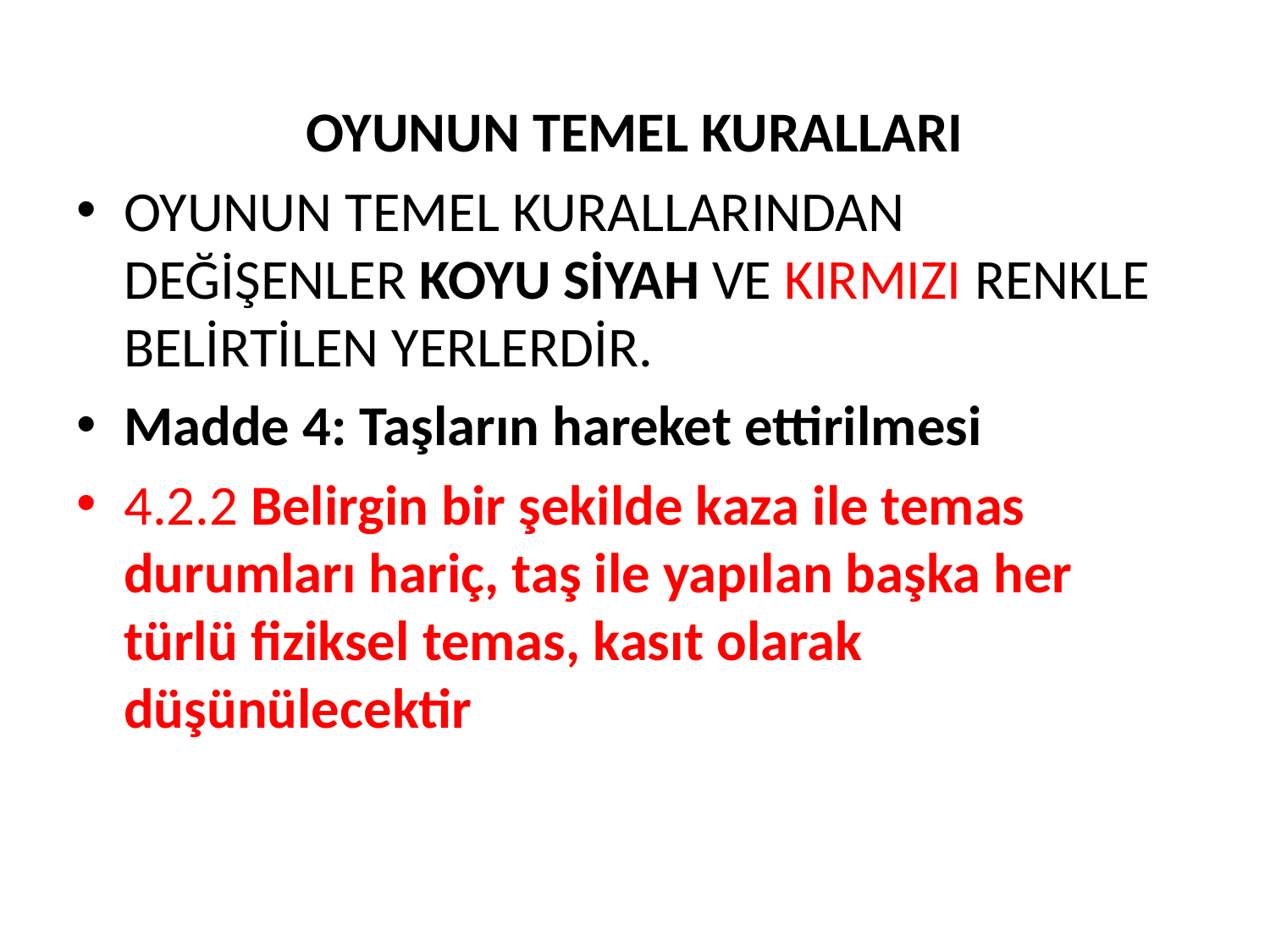

OYUNUN TEMEL KURALLARI
OYUNUN TEMEL KURALLARINDAN DEĞİŞENLER KOYU SİYAH VE KIRMIZI RENKLE BELİRTİLEN YERLERDİR.
Madde 4: Taşların hareket ettirilmesi
4.2.2 Belirgin bir şekilde kaza ile temas durumları hariç, taş ile yapılan başka her türlü fiziksel temas, kasıt olarak düşünülecektir